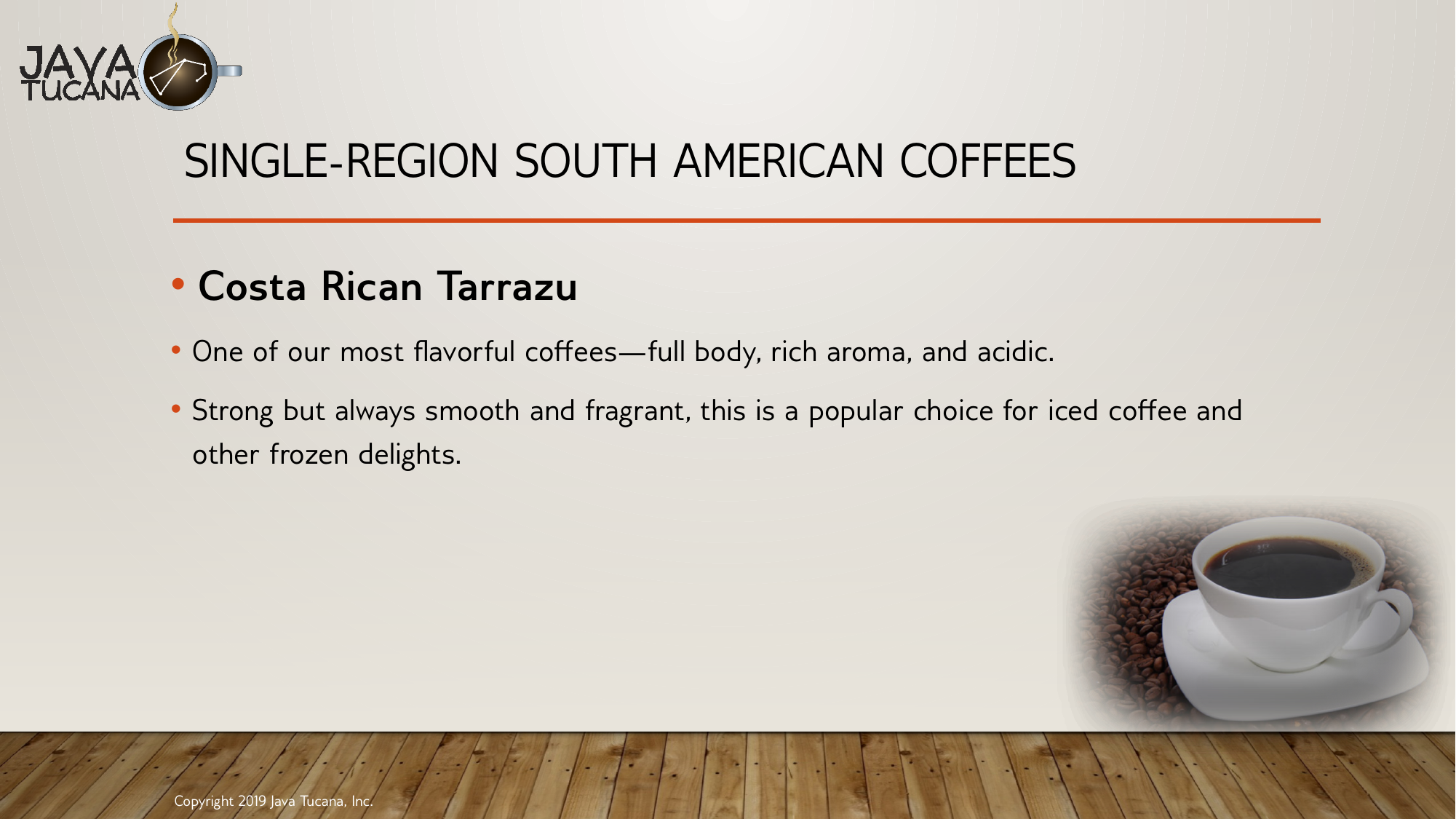

# Single-region South American coffees
Costa Rican Tarrazu
One of our most flavorful coffees—full body, rich aroma, and acidic.
Strong but always smooth and fragrant, this is a popular choice for iced coffee and other frozen delights.

Copyright 2019 Java Tucana, Inc.